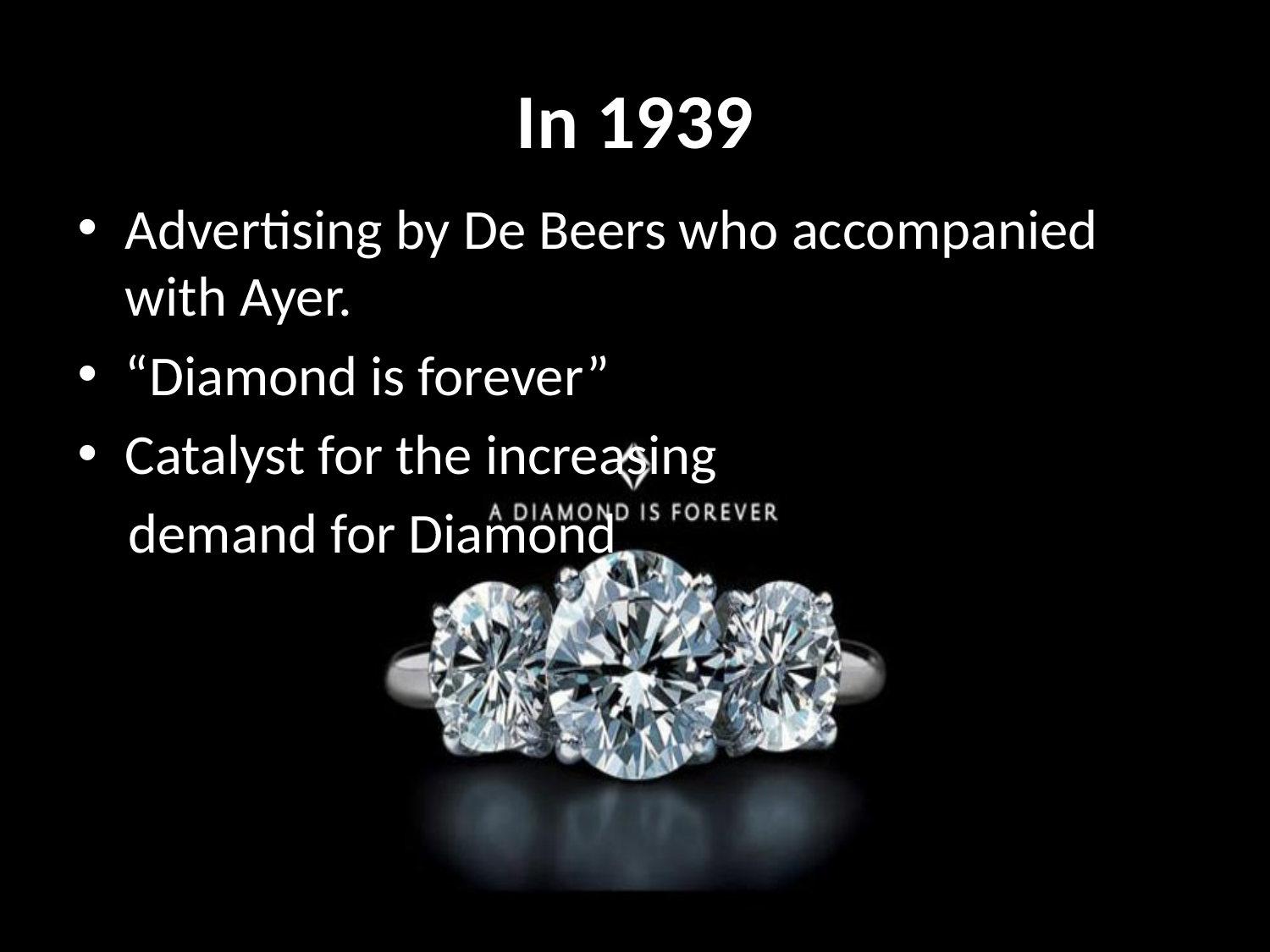

# In 1939
Advertising by De Beers who accompanied with Ayer.
“Diamond is forever”
Catalyst for the increasing
    demand for Diamond